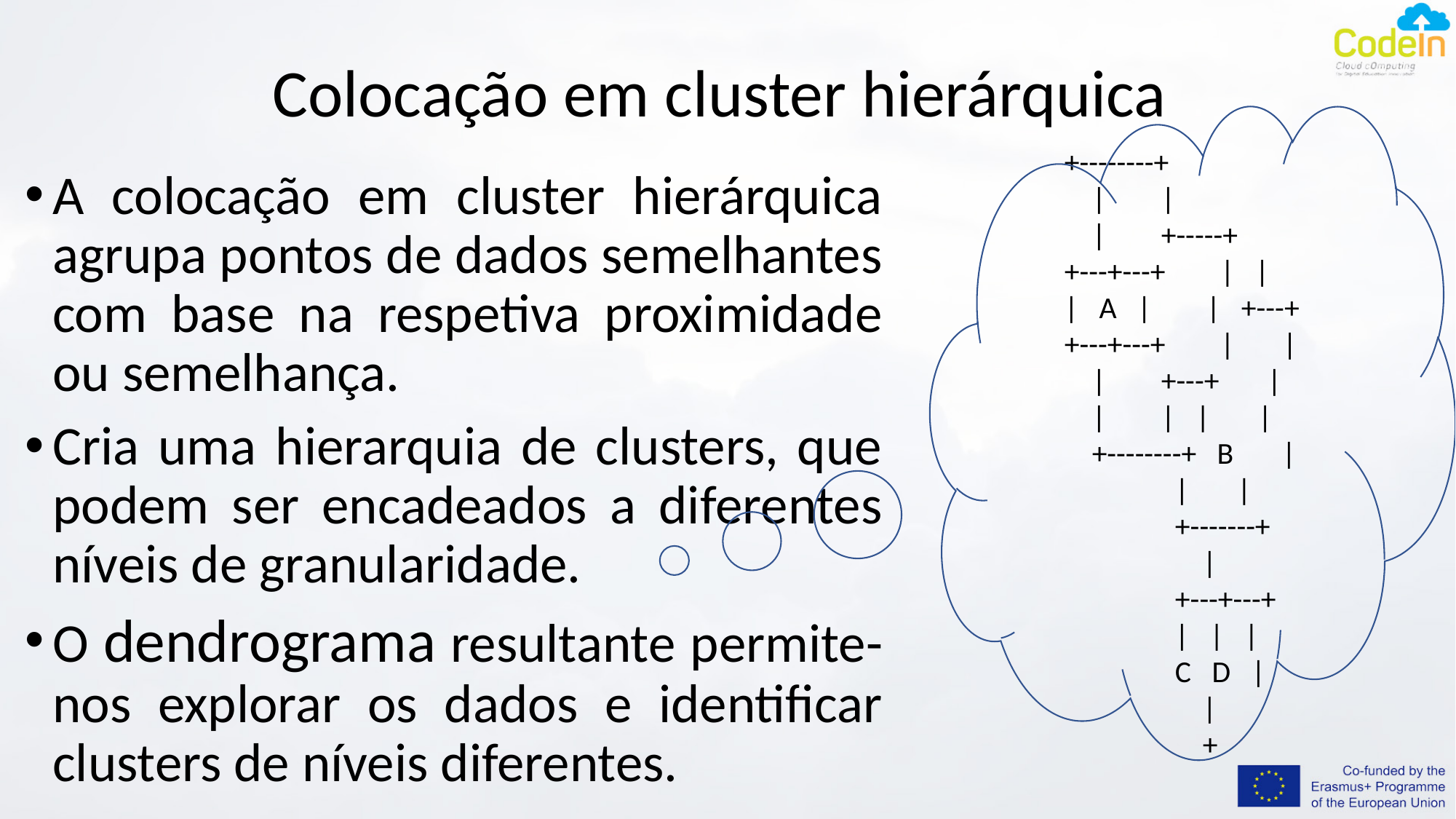

# Colocação em cluster hierárquica

+--------+
    |        |
    |        +-----+
+---+---+        |   |
|   A   |        |   +---+
+---+---+        |       |
    |        +---+       |
    |        |   |       |
    +--------+   B       |
                |       |
                +-------+
                    |
                +---+---+
                |   |   |
                C   D   |
                    |
                    +
A colocação em cluster hierárquica agrupa pontos de dados semelhantes com base na respetiva proximidade ou semelhança.
Cria uma hierarquia de clusters, que podem ser encadeados a diferentes níveis de granularidade.
O dendrograma resultante permite-nos explorar os dados e identificar clusters de níveis diferentes.